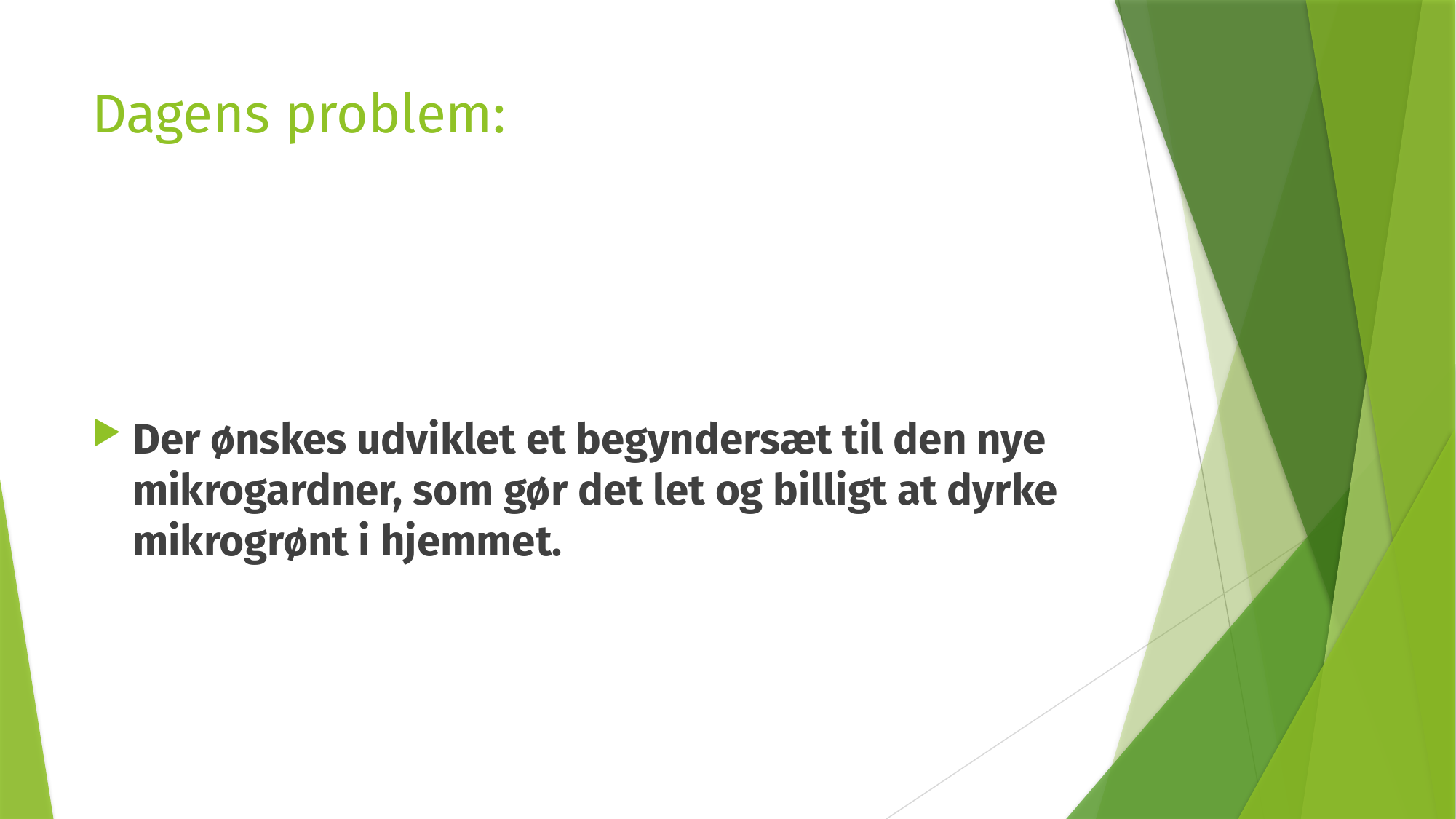

# Dagens problem:
Der ønskes udviklet et begyndersæt til den nye mikrogardner, som gør det let og billigt at dyrke mikrogrønt i hjemmet.